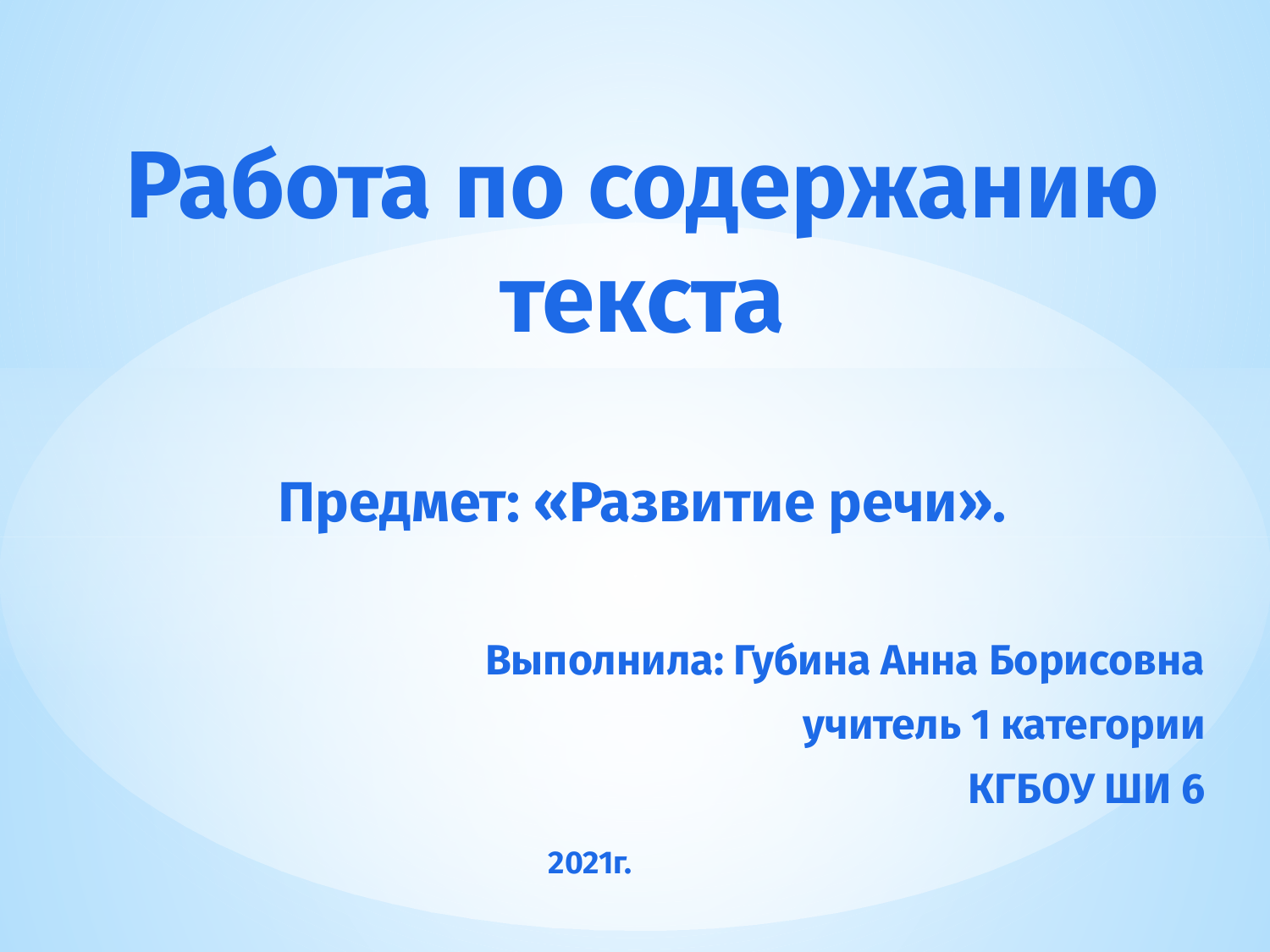

# Работа по содержанию текста Предмет: «Развитие речи».
Выполнила: Губина Анна Борисовна
учитель 1 категории
КГБОУ ШИ 6
2021г.